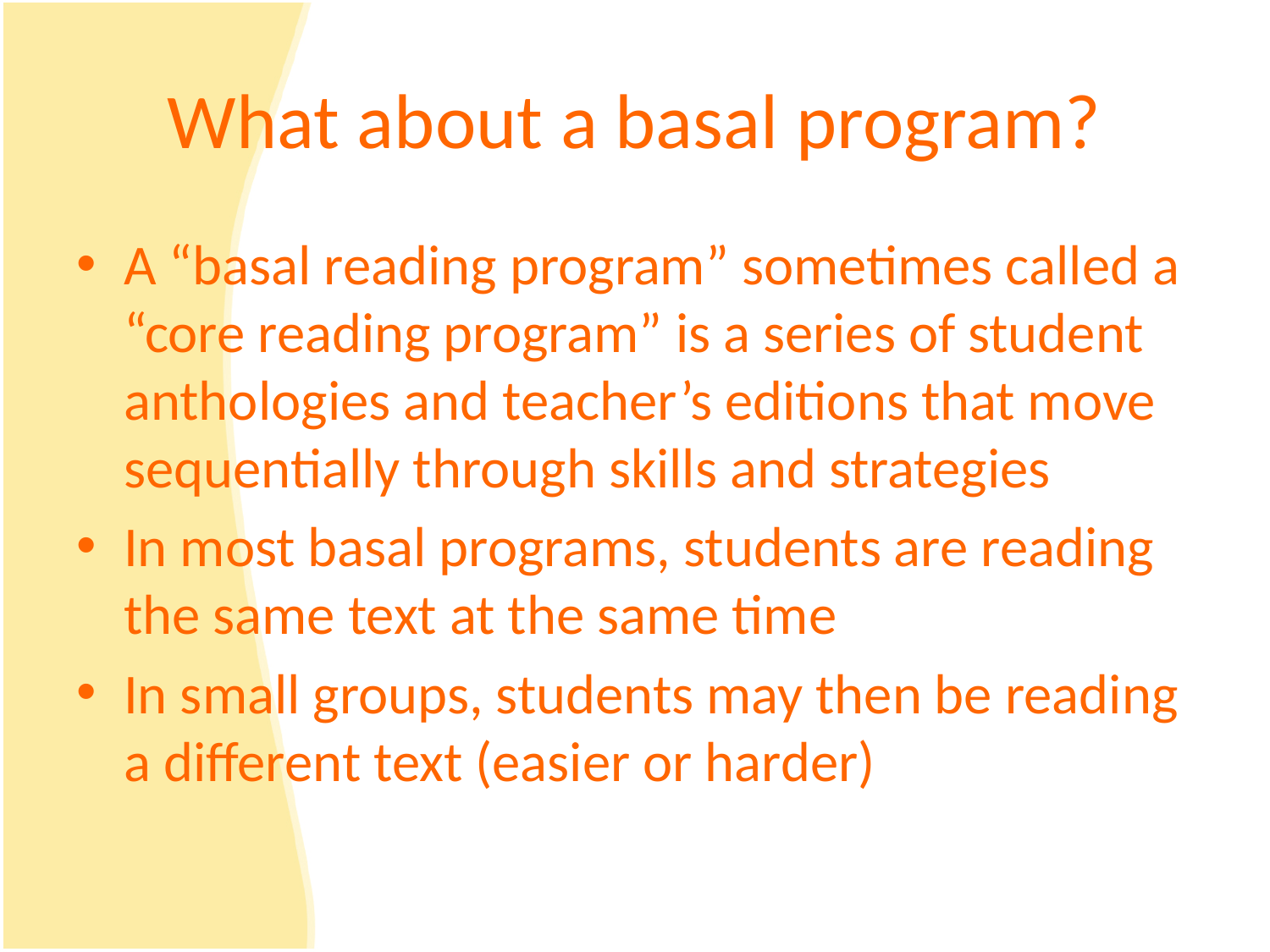

# What about a basal program?
A “basal reading program” sometimes called a “core reading program” is a series of student anthologies and teacher’s editions that move sequentially through skills and strategies
In most basal programs, students are reading the same text at the same time
In small groups, students may then be reading a different text (easier or harder)